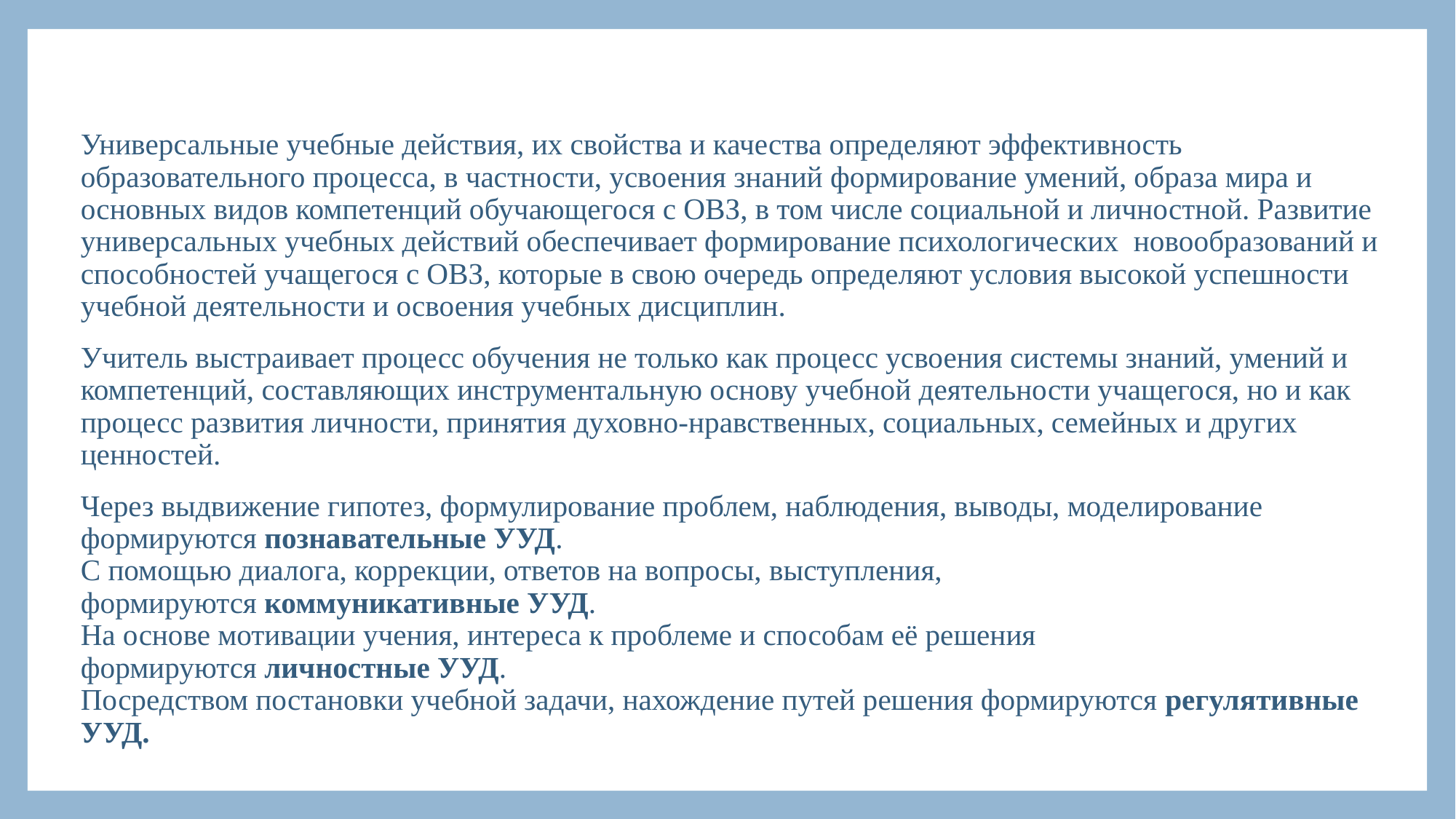

Универсальные учебные действия, их свойства и качества определяют эффективность образовательного процесса, в частности, усвоения знаний формирование умений, образа мира и основных видов компетенций обучающегося с ОВЗ, в том числе социальной и личностной. Развитие универсальных учебных действий обеспечивает формирование психологических  новообразований и способностей учащегося с ОВЗ, которые в свою очередь определяют условия высокой успешности учебной деятельности и освоения учебных дисциплин.
Учитель выстраивает процесс обучения не только как процесс усвоения системы знаний, умений и компетенций, составляющих инструментальную основу учебной деятельности учащегося, но и как процесс развития личности, принятия духовно-нравственных, социальных, семейных и других ценностей.
Через выдвижение гипотез, формулирование проблем, наблюдения, выводы, моделирование формируются познавательные УУД.
С помощью диалога, коррекции, ответов на вопросы, выступления, формируются коммуникативные УУД.
На основе мотивации учения, интереса к проблеме и способам её решения формируются личностные УУД.
Посредством постановки учебной задачи, нахождение путей решения формируются регулятивные УУД.